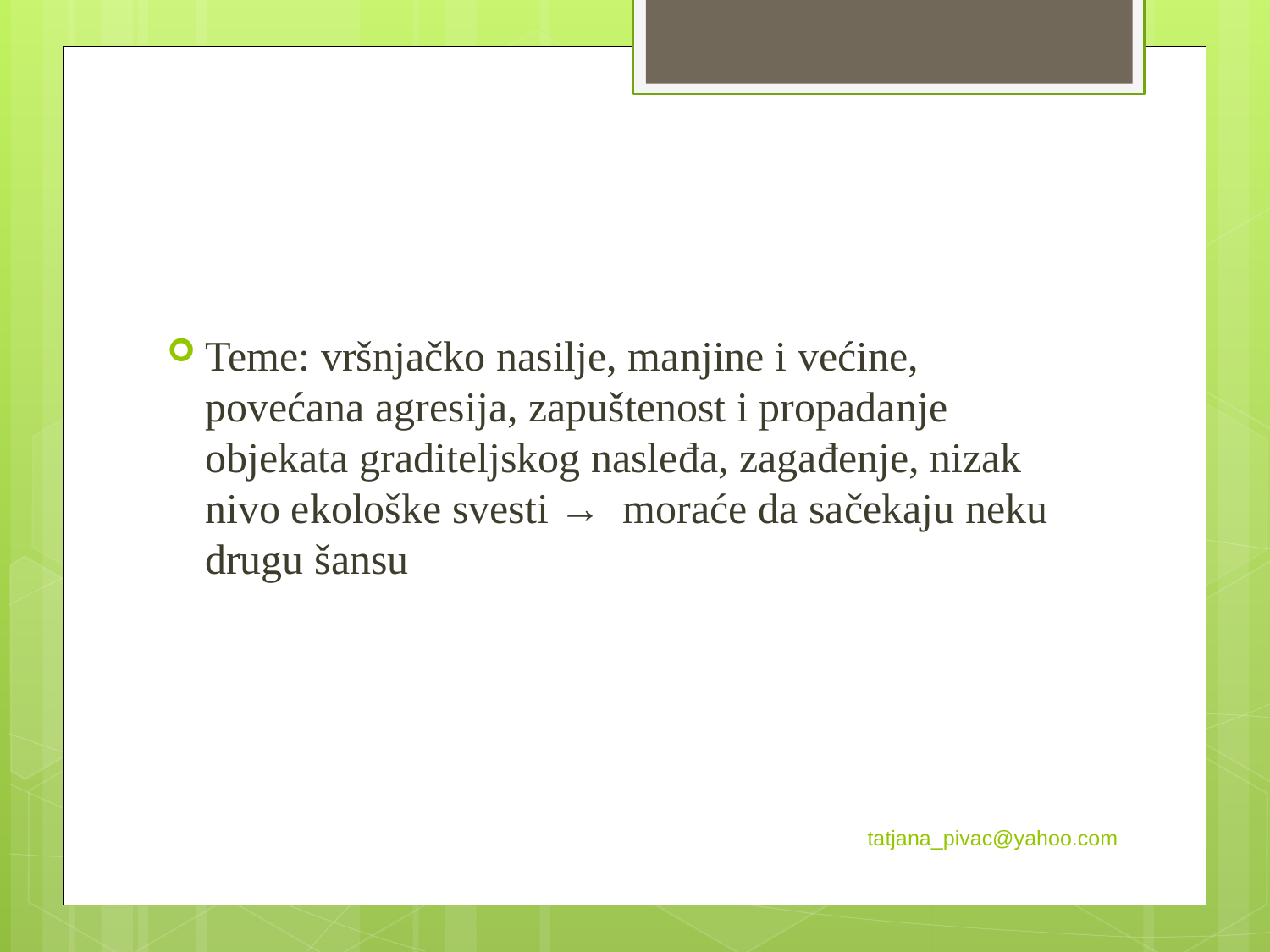

Teme: vršnjačko nasilje, manjine i većine, povećana agresija, zapuštenost i propadanje objekata graditeljskog nasleđa, zagađenje, nizak nivo ekološke svesti →  moraće da sačekaju neku drugu šansu
tatjana_pivac@yahoo.com